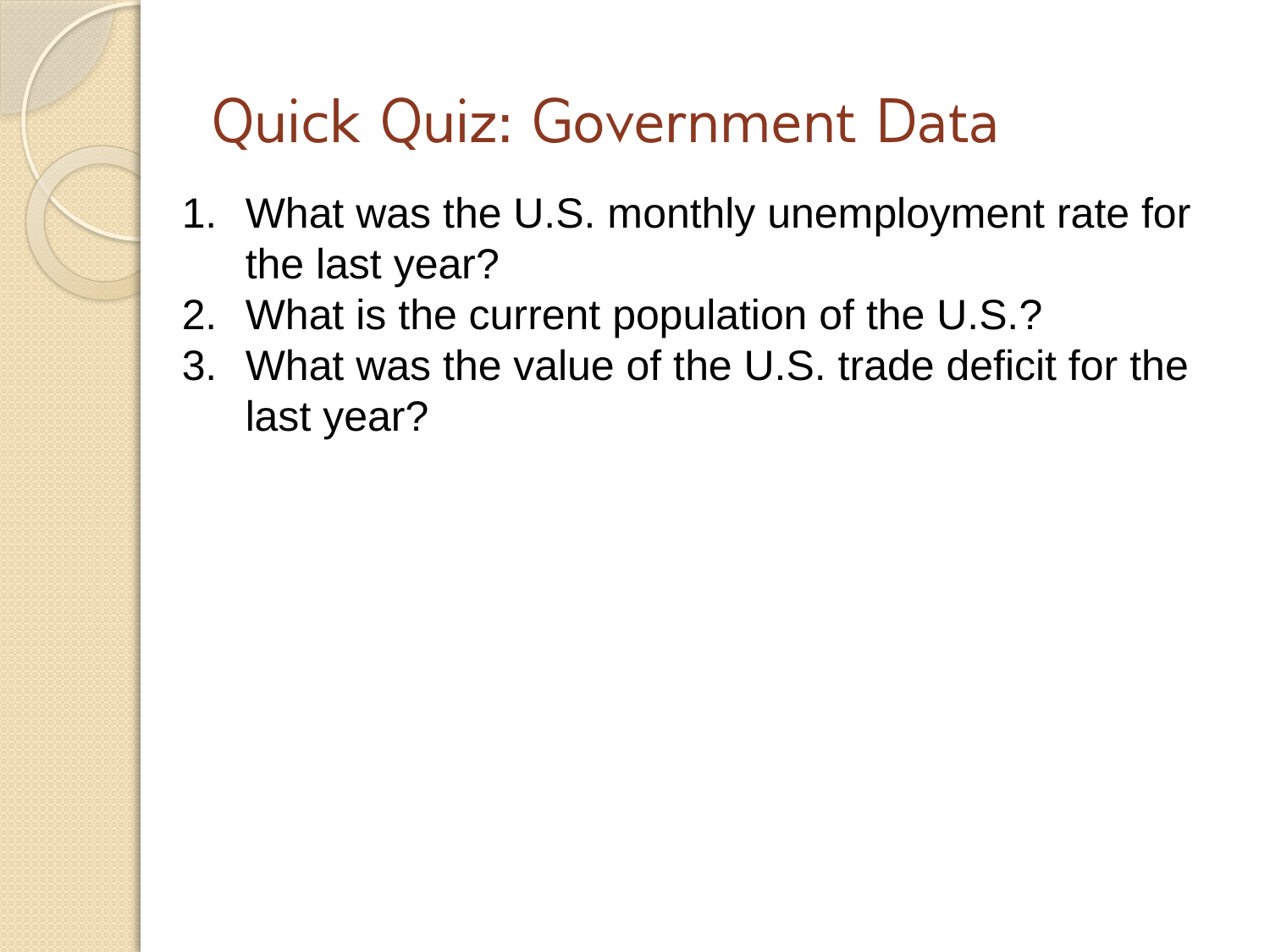

# Quick Quiz: Government Data
What was the U.S. monthly unemployment rate for the last year?
What is the current population of the U.S.?
What was the value of the U.S. trade deficit for the last year?